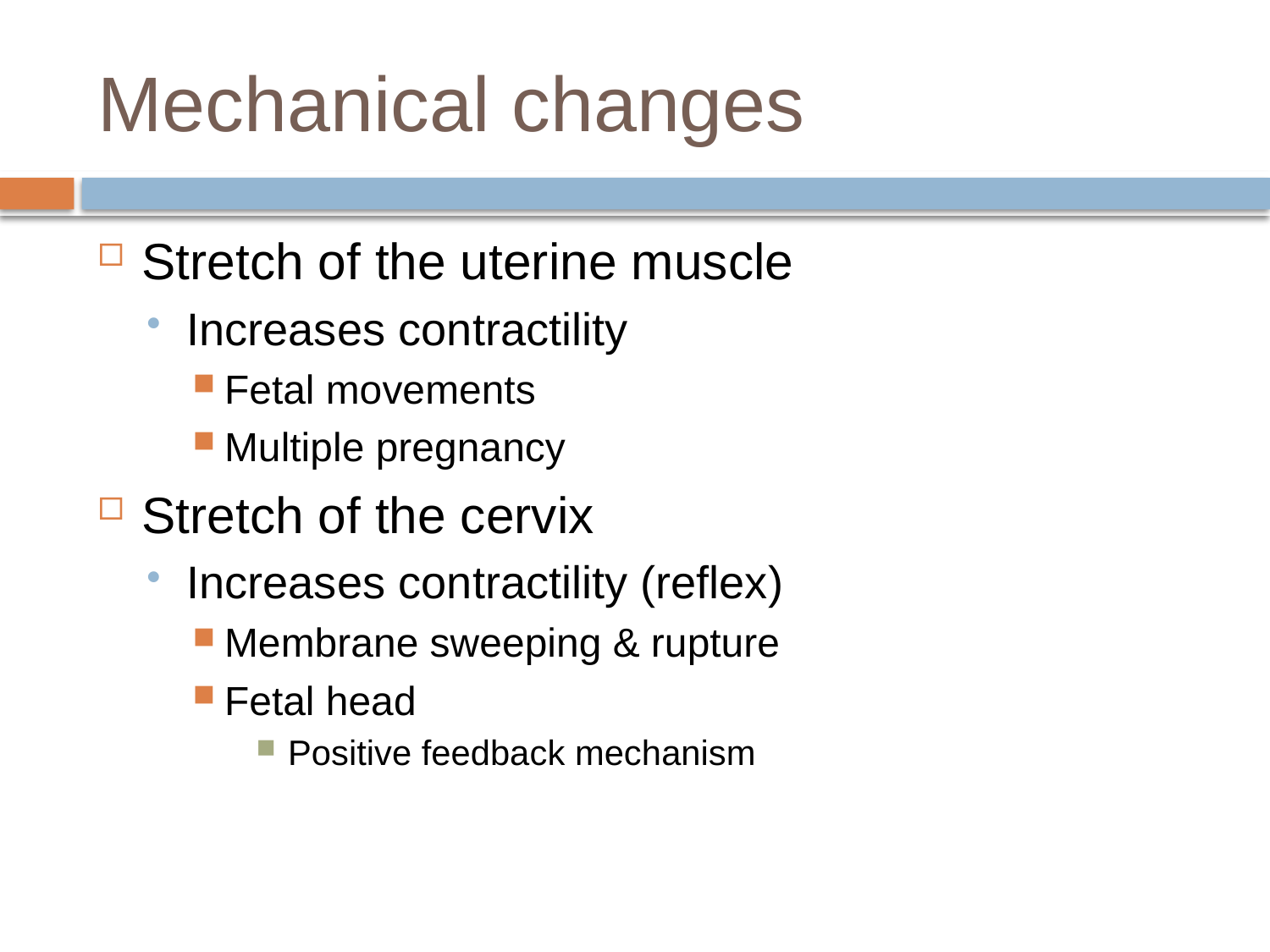

# Mechanical changes
Stretch of the uterine muscle
Increases contractility
Fetal movements
Multiple pregnancy
Stretch of the cervix
Increases contractility (reflex)
Membrane sweeping & rupture
Fetal head
Positive feedback mechanism